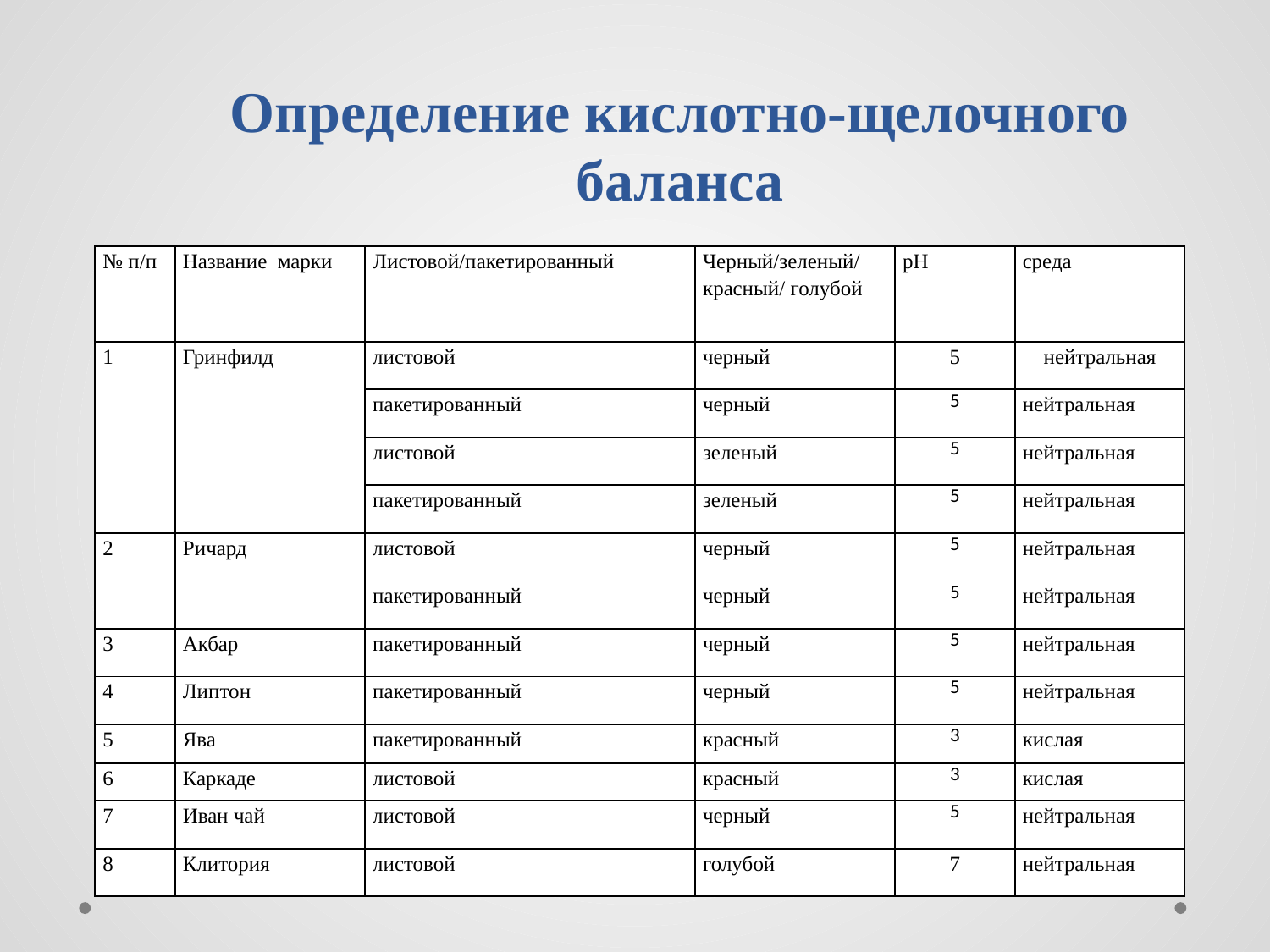

# Определение кислотно-щелочного баланса
| № п/п | Название марки | Листовой/пакетированный | Черный/зеленый/ красный/ голубой | рН | среда |
| --- | --- | --- | --- | --- | --- |
| 1 | Гринфилд | листовой | черный | 5 | нейтральная |
|  |  | пакетированный | черный | 5 | нейтральная |
|  |  | листовой | зеленый | 5 | нейтральная |
|  |  | пакетированный | зеленый | 5 | нейтральная |
| 2 | Ричард | листовой | черный | 5 | нейтральная |
|  |  | пакетированный | черный | 5 | нейтральная |
| 3 | Акбар | пакетированный | черный | 5 | нейтральная |
| 4 | Липтон | пакетированный | черный | 5 | нейтральная |
| 5 | Ява | пакетированный | красный | 3 | кислая |
| 6 | Каркаде | листовой | красный | 3 | кислая |
| 7 | Иван чай | листовой | черный | 5 | нейтральная |
| 8 | Клитория | листовой | голубой | 7 | нейтральная |